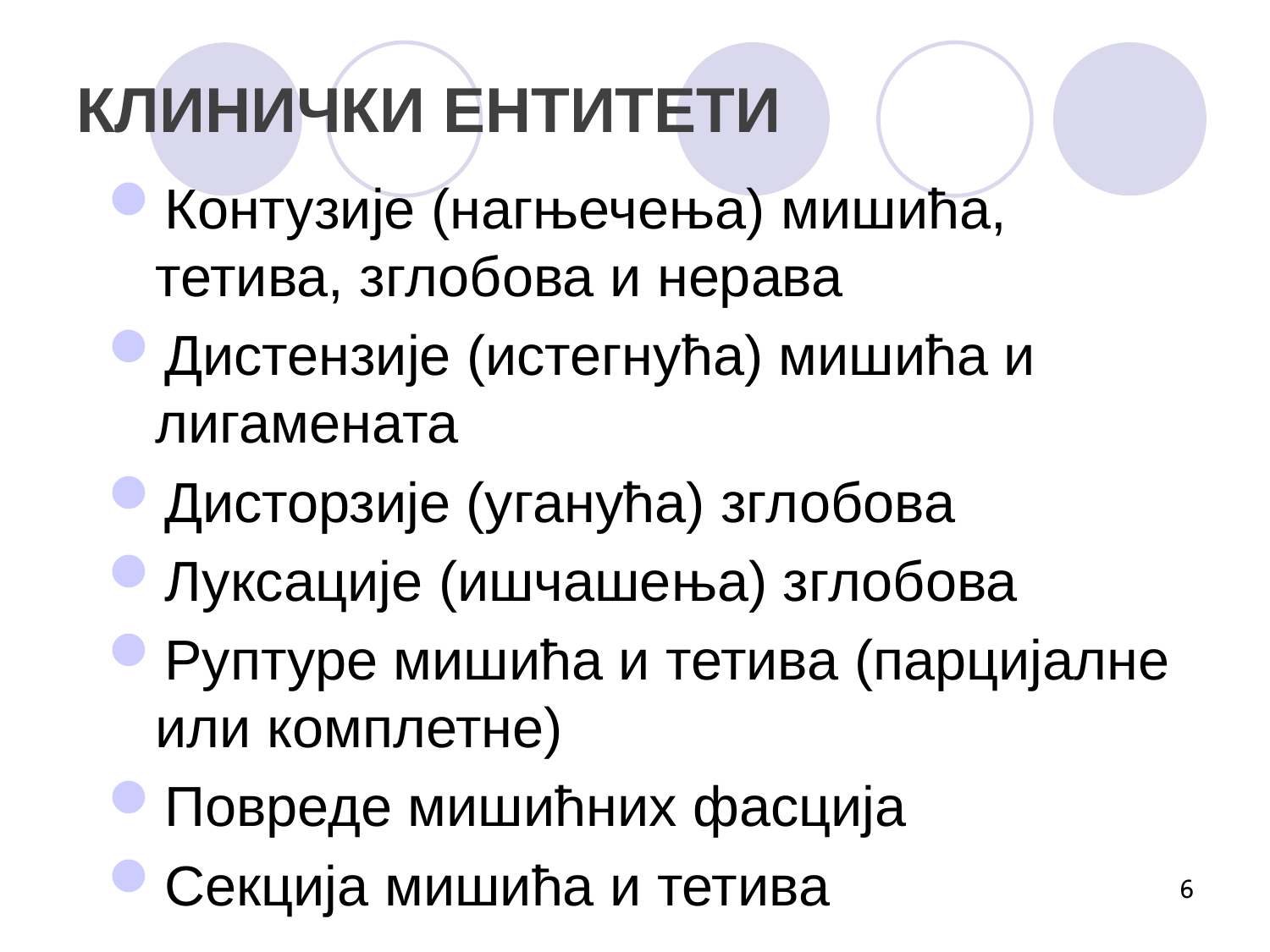

# КЛИНИЧКИ ЕНТИТЕТИ
Контузије (нагњечења) мишића, тетива, зглобова и нерава
Дистензије (истегнућа) мишића и лигамената
Дисторзије (уганућа) зглобова
Луксације (ишчашења) зглобова
Руптуре мишића и тетива (парцијалне или комплетне)
Повреде мишићних фасција
Секција мишића и тетива
6